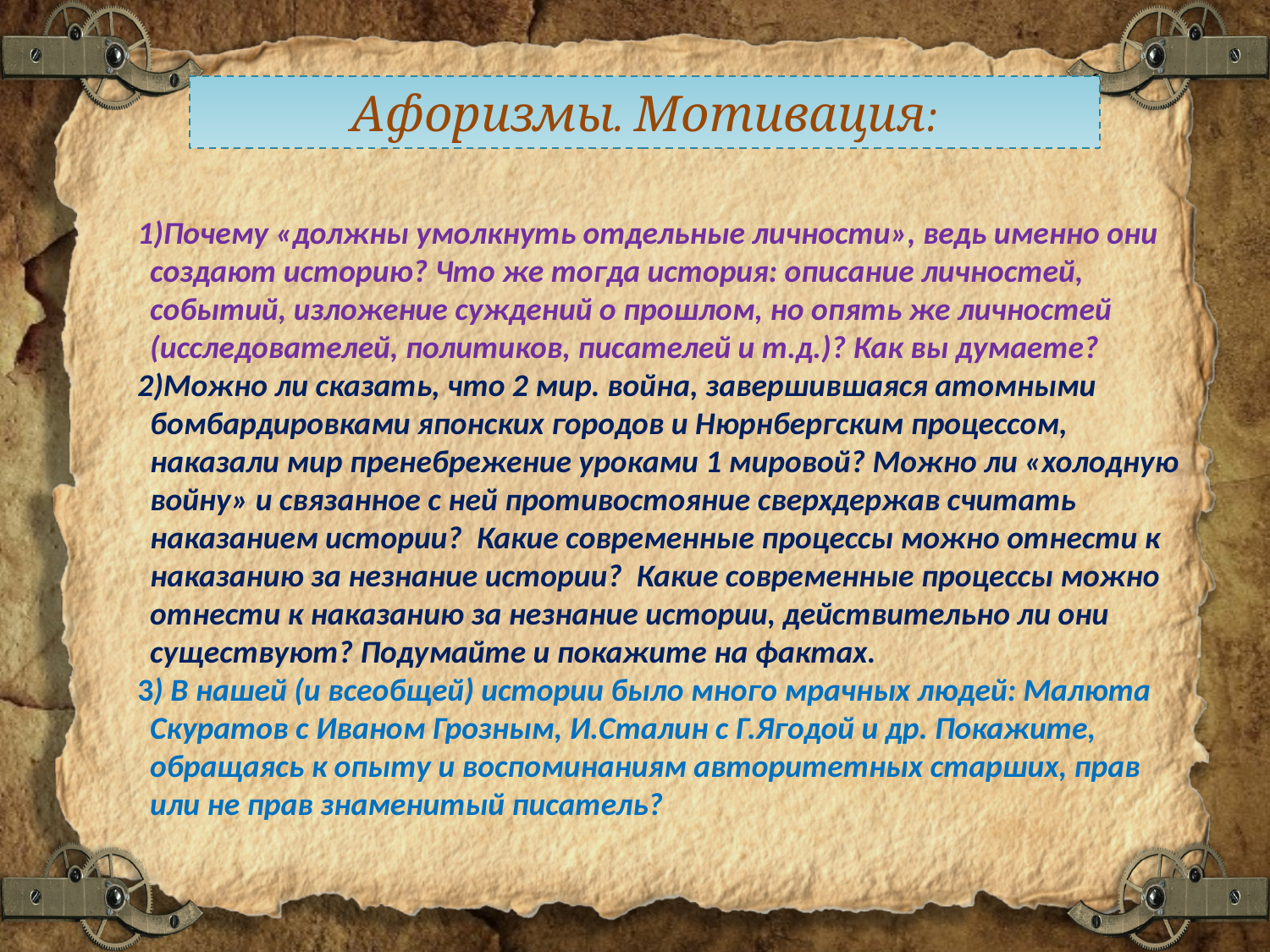

Афоризмы. Мотивация:
1)Почему «должны умолкнуть отдельные личности», ведь именно они создают историю? Что же тогда история: описание личностей, событий, изложение суждений о прошлом, но опять же личностей (исследователей, политиков, писателей и т.д.)? Как вы думаете?
2)Можно ли сказать, что 2 мир. война, завершившаяся атомными бомбардировками японских городов и Нюрнбергским процессом, наказали мир пренебрежение уроками 1 мировой? Можно ли «холодную войну» и связанное с ней противостояние сверхдержав считать наказанием истории?  Какие современные процессы можно отнести к наказанию за незнание истории?  Какие современные процессы можно отнести к наказанию за незнание истории, действительно ли они существуют? Подумайте и покажите на фактах.
3) В нашей (и всеобщей) истории было много мрачных людей: Малюта Скуратов с Иваном Грозным, И.Сталин с Г.Ягодой и др. Покажите, обращаясь к опыту и воспоминаниям авторитетных старших, прав или не прав знаменитый писатель?